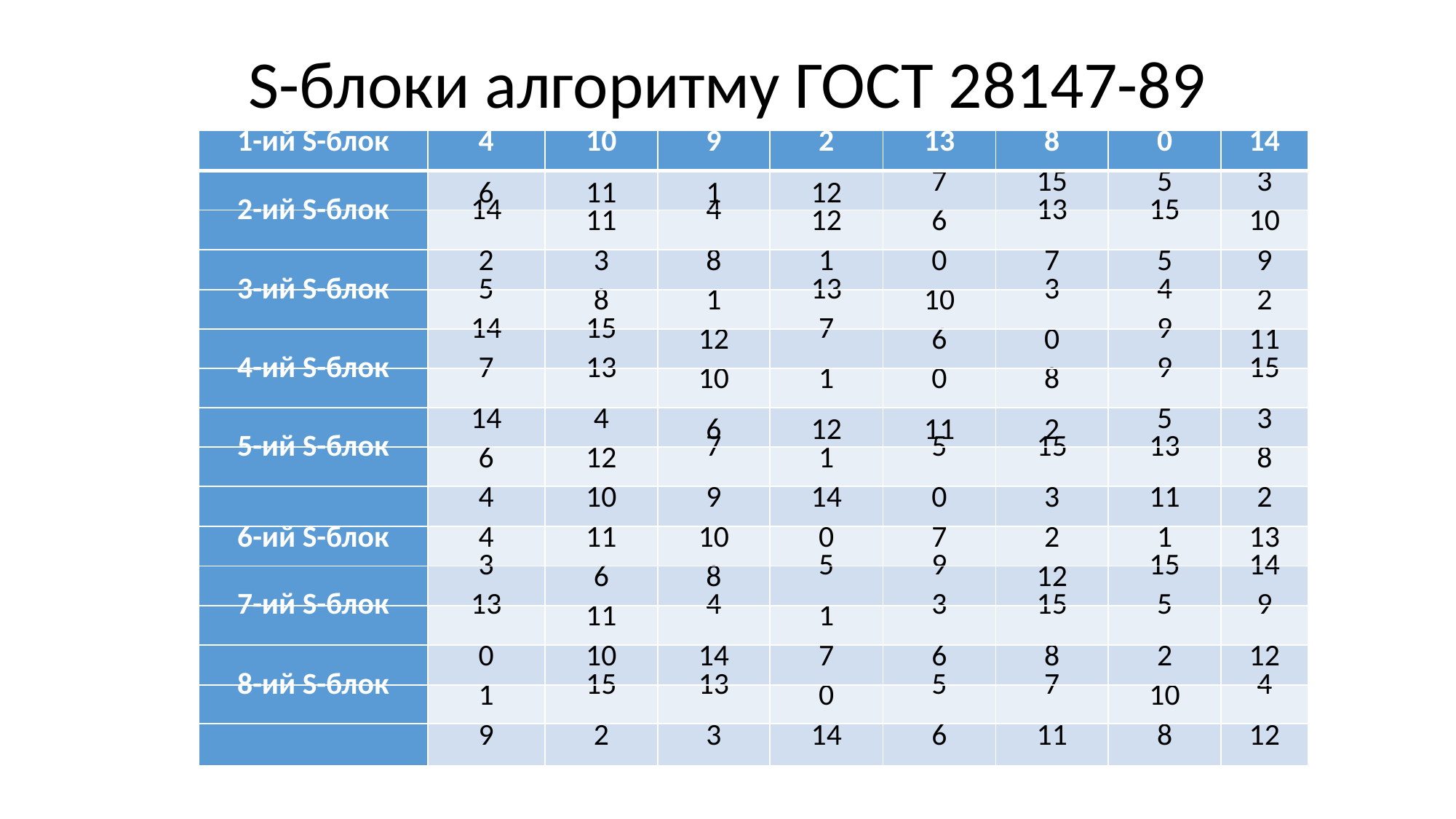

# S-блоки алгоритму ГОСТ 28147-89
| 1-ий S-блок | 4 | 10 | 9 | 2 | 13 | 8 | 0 | 14 |
| --- | --- | --- | --- | --- | --- | --- | --- | --- |
|  | 6 | 11 | 1 | 12 | 7 | 15 | 5 | 3 |
| 2-ий S-блок | 14 | 11 | 4 | 12 | 6 | 13 | 15 | 10 |
|  | 2 | 3 | 8 | 1 | 0 | 7 | 5 | 9 |
| 3-ий S-блок | 5 | 8 | 1 | 13 | 10 | 3 | 4 | 2 |
|  | 14 | 15 | 12 | 7 | 6 | 0 | 9 | 11 |
| 4-ий S-блок | 7 | 13 | 10 | 1 | 0 | 8 | 9 | 15 |
|  | 14 | 4 | 6 | 12 | 11 | 2 | 5 | 3 |
| 5-ий S-блок | 6 | 12 | 7 | 1 | 5 | 15 | 13 | 8 |
|  | 4 | 10 | 9 | 14 | 0 | 3 | 11 | 2 |
| 6-ий S-блок | 4 | 11 | 10 | 0 | 7 | 2 | 1 | 13 |
|  | 3 | 6 | 8 | 5 | 9 | 12 | 15 | 14 |
| 7-ий S-блок | 13 | 11 | 4 | 1 | 3 | 15 | 5 | 9 |
|  | 0 | 10 | 14 | 7 | 6 | 8 | 2 | 12 |
| 8-ий S-блок | 1 | 15 | 13 | 0 | 5 | 7 | 10 | 4 |
|  | 9 | 2 | 3 | 14 | 6 | 11 | 8 | 12 |